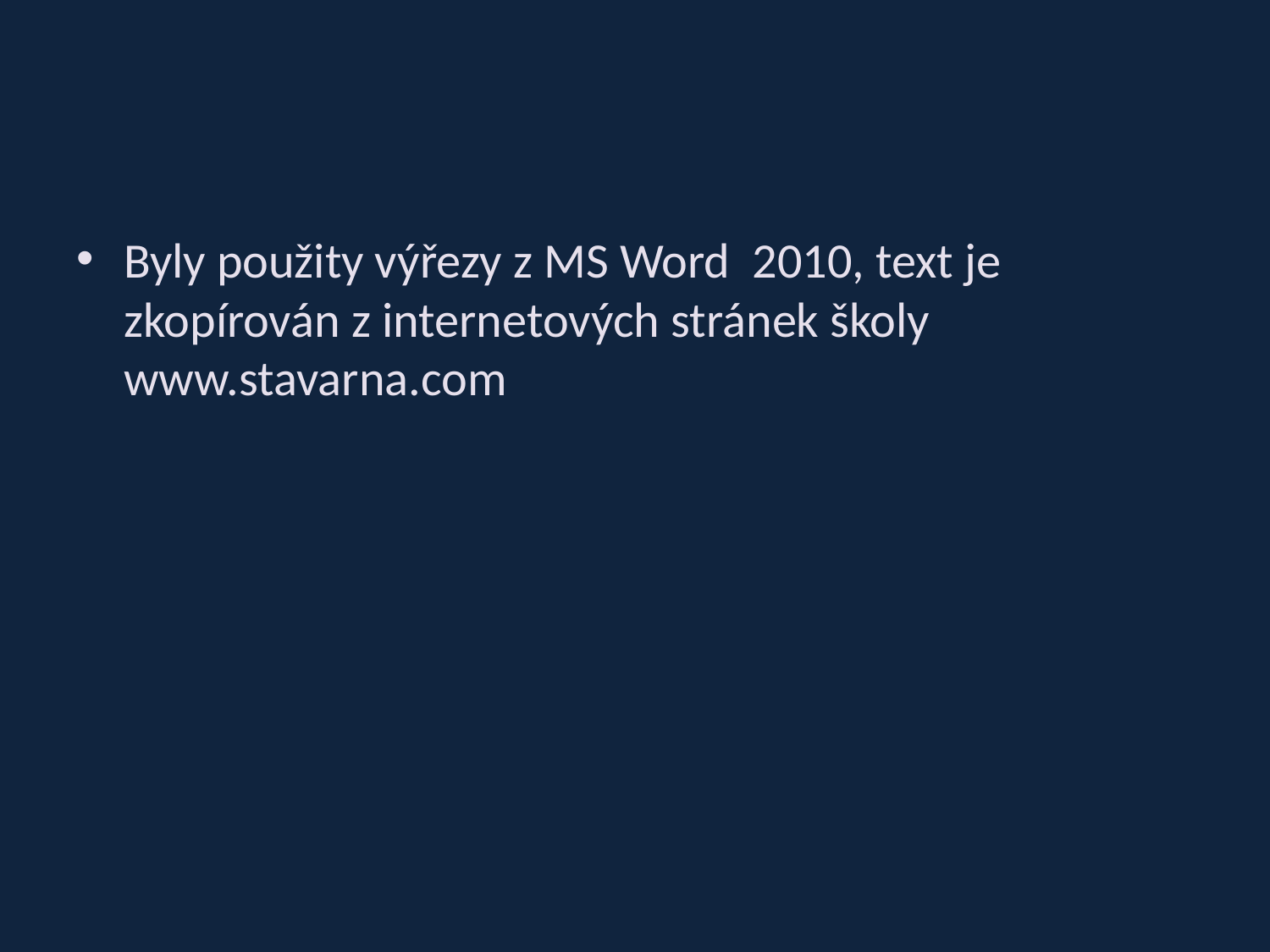

#
Byly použity výřezy z MS Word  2010, text je zkopírován z internetových stránek školy www.stavarna.com